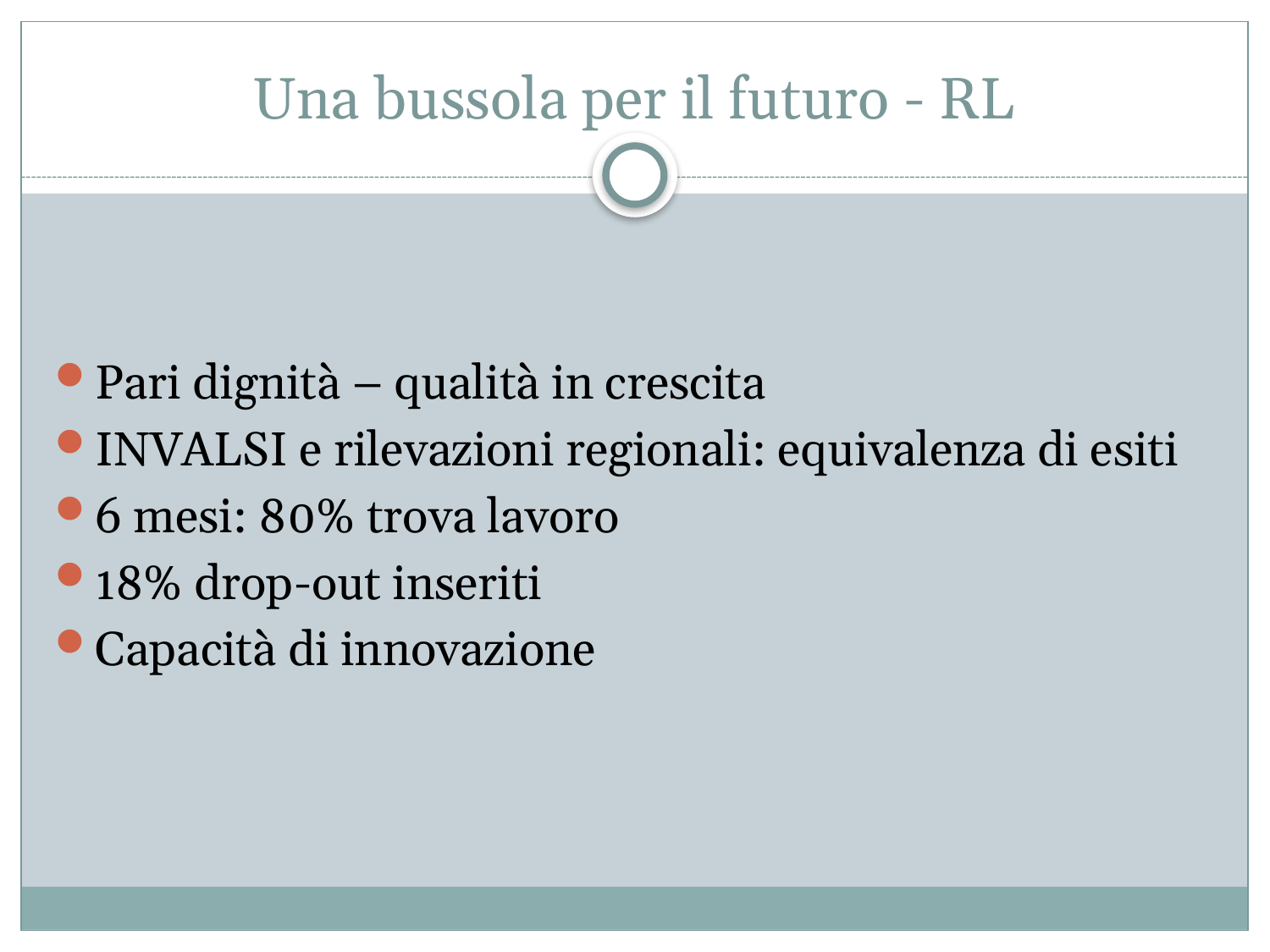

# Una bussola per il futuro - RL

Pari dignità – qualità in crescita
INVALSI e rilevazioni regionali: equivalenza di esiti
6 mesi: 80% trova lavoro
18% drop-out inseriti
Capacità di innovazione